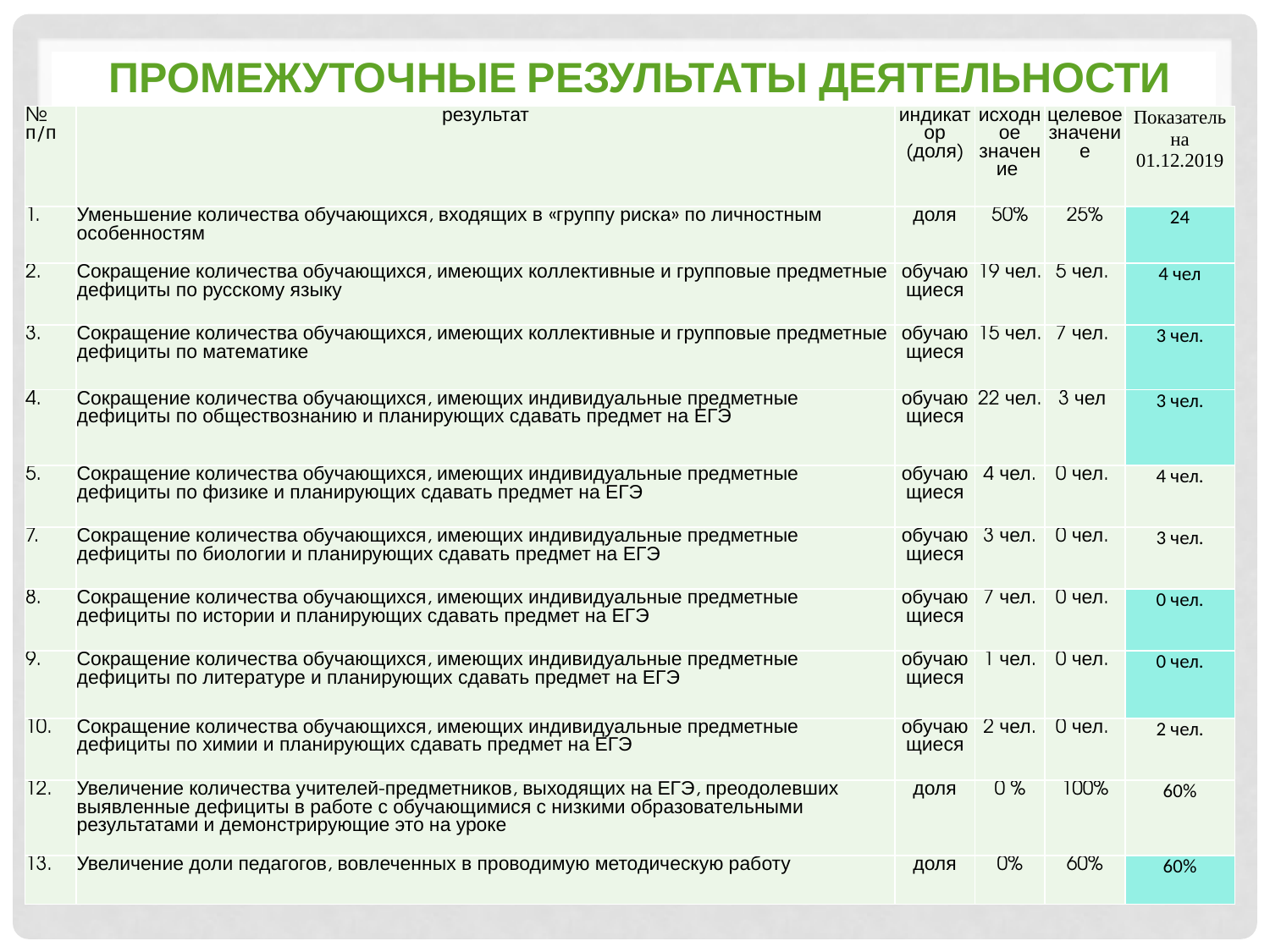

# Промежуточные Результаты деятельности
| № п/п | результат | индикатор (доля) | исходное значение | целевое значение | Показатель на 01.12.2019 |
| --- | --- | --- | --- | --- | --- |
| 1. | Уменьшение количества обучающихся, входящих в «группу риска» по личностным особенностям | доля | 50% | 25% | 24 |
| 2. | Сокращение количества обучающихся, имеющих коллективные и групповые предметные дефициты по русскому языку | обучающиеся | 19 чел. | 5 чел. | 4 чел |
| 3. | Сокращение количества обучающихся, имеющих коллективные и групповые предметные дефициты по математике | обучающиеся | 15 чел. | 7 чел. | 3 чел. |
| 4. | Сокращение количества обучающихся, имеющих индивидуальные предметные дефициты по обществознанию и планирующих сдавать предмет на ЕГЭ | обучающиеся | 22 чел. | 3 чел | 3 чел. |
| 5. | Сокращение количества обучающихся, имеющих индивидуальные предметные дефициты по физике и планирующих сдавать предмет на ЕГЭ | обучающиеся | 4 чел. | 0 чел. | 4 чел. |
| 7. | Сокращение количества обучающихся, имеющих индивидуальные предметные дефициты по биологии и планирующих сдавать предмет на ЕГЭ | обучающиеся | 3 чел. | 0 чел. | 3 чел. |
| 8. | Сокращение количества обучающихся, имеющих индивидуальные предметные дефициты по истории и планирующих сдавать предмет на ЕГЭ | обучающиеся | 7 чел. | 0 чел. | 0 чел. |
| 9. | Сокращение количества обучающихся, имеющих индивидуальные предметные дефициты по литературе и планирующих сдавать предмет на ЕГЭ | обучающиеся | 1 чел. | 0 чел. | 0 чел. |
| 10. | Сокращение количества обучающихся, имеющих индивидуальные предметные дефициты по химии и планирующих сдавать предмет на ЕГЭ | обучающиеся | 2 чел. | 0 чел. | 2 чел. |
| 12. | Увеличение количества учителей-предметников, выходящих на ЕГЭ, преодолевших выявленные дефициты в работе с обучающимися с низкими образовательными результатами и демонстрирующие это на уроке | доля | 0 % | 100% | 60% |
| 13. | Увеличение доли педагогов, вовлеченных в проводимую методическую работу | доля | 0% | 60% | 60% |